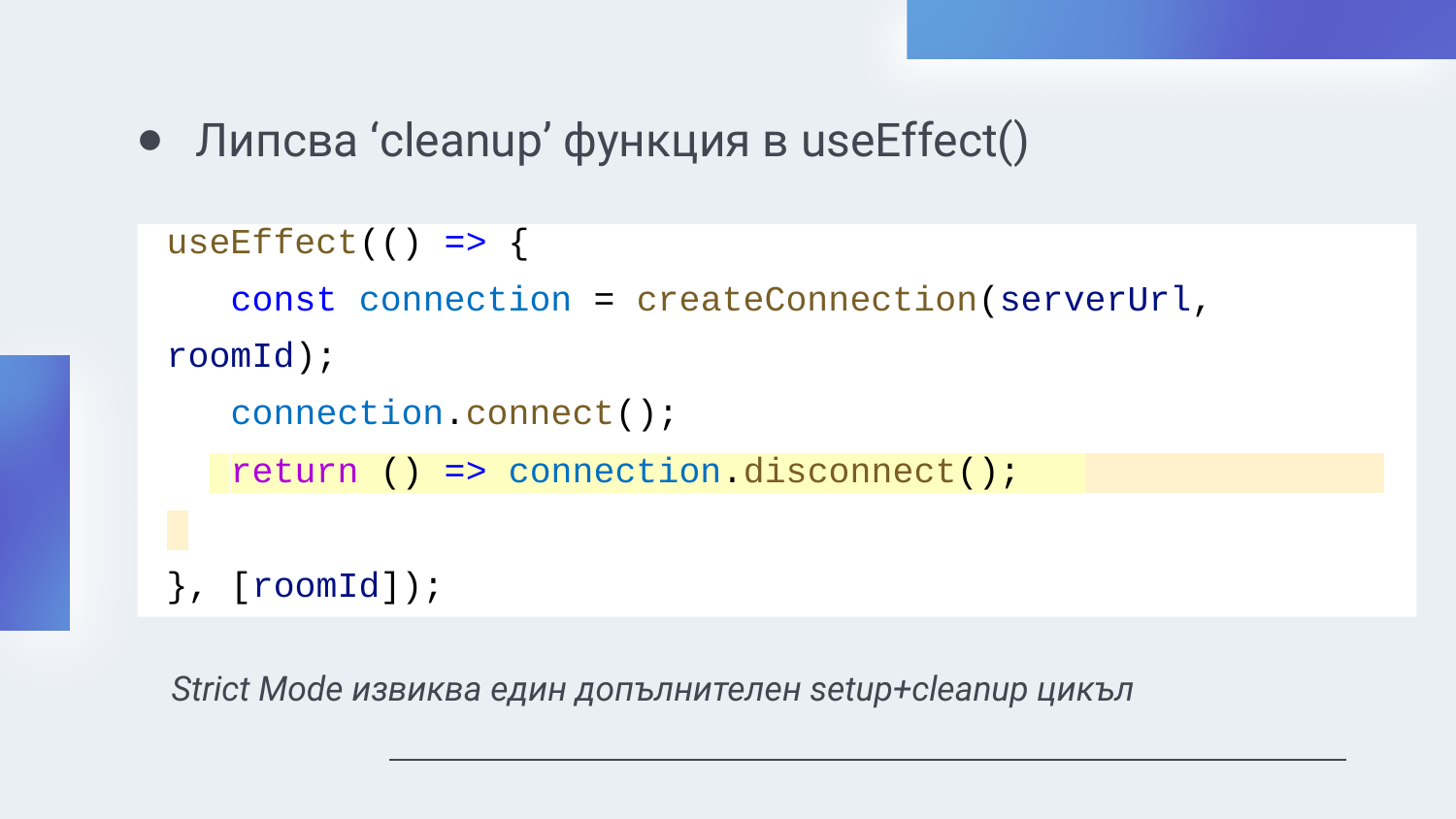

Липсва ‘cleanup’ функция в useEffect()

useEffect(() => {
   const connection = createConnection(serverUrl, roomId);
   connection.connect();
   return () => connection.disconnect();
}, [roomId]);

Strict Mode извиква един допълнителен setup+cleanup цикъл